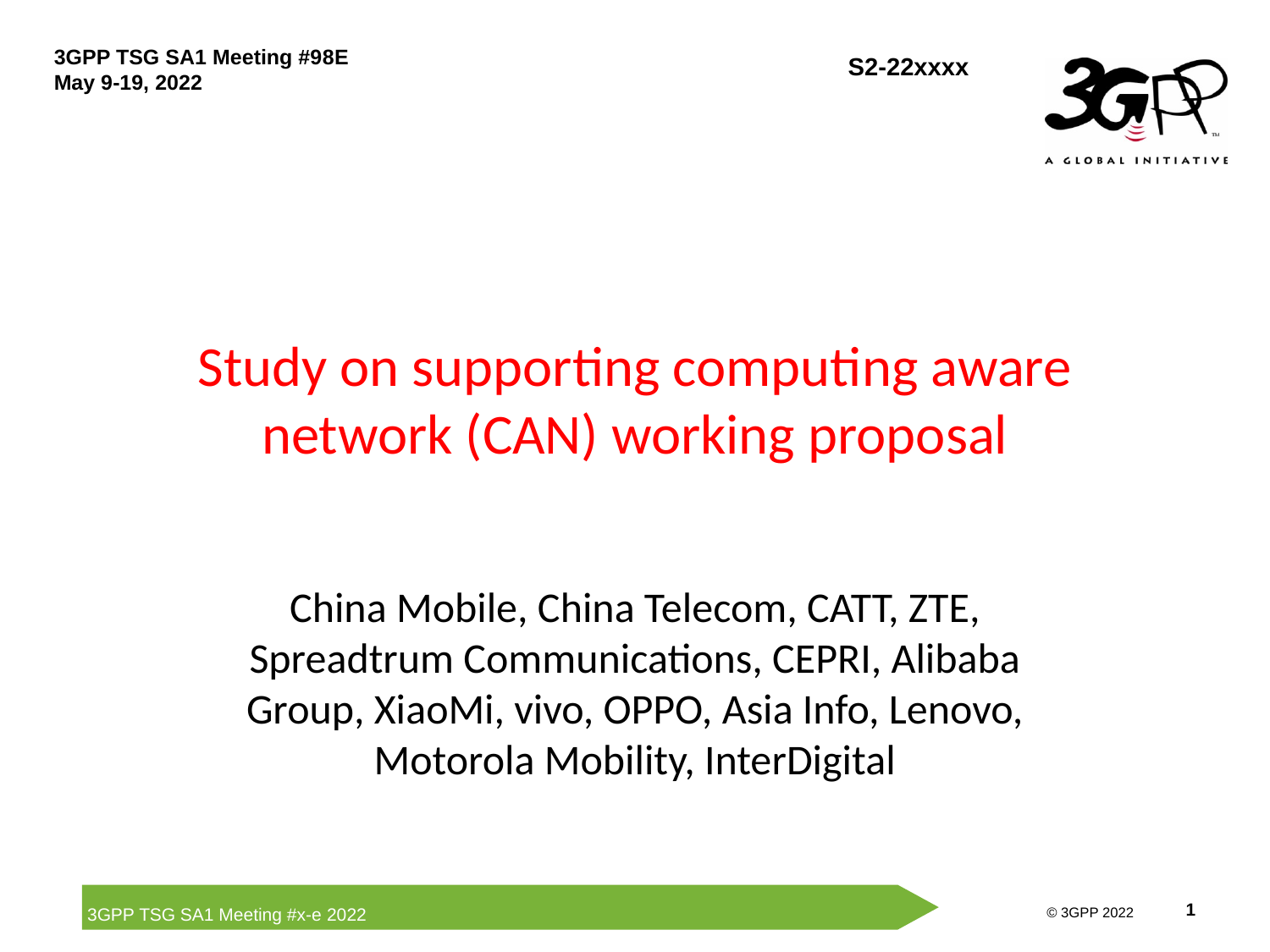

# Study on supporting computing aware network (CAN) working proposal
China Mobile, China Telecom, CATT, ZTE, Spreadtrum Communications, CEPRI, Alibaba Group, XiaoMi, vivo, OPPO, Asia Info, Lenovo, Motorola Mobility, InterDigital